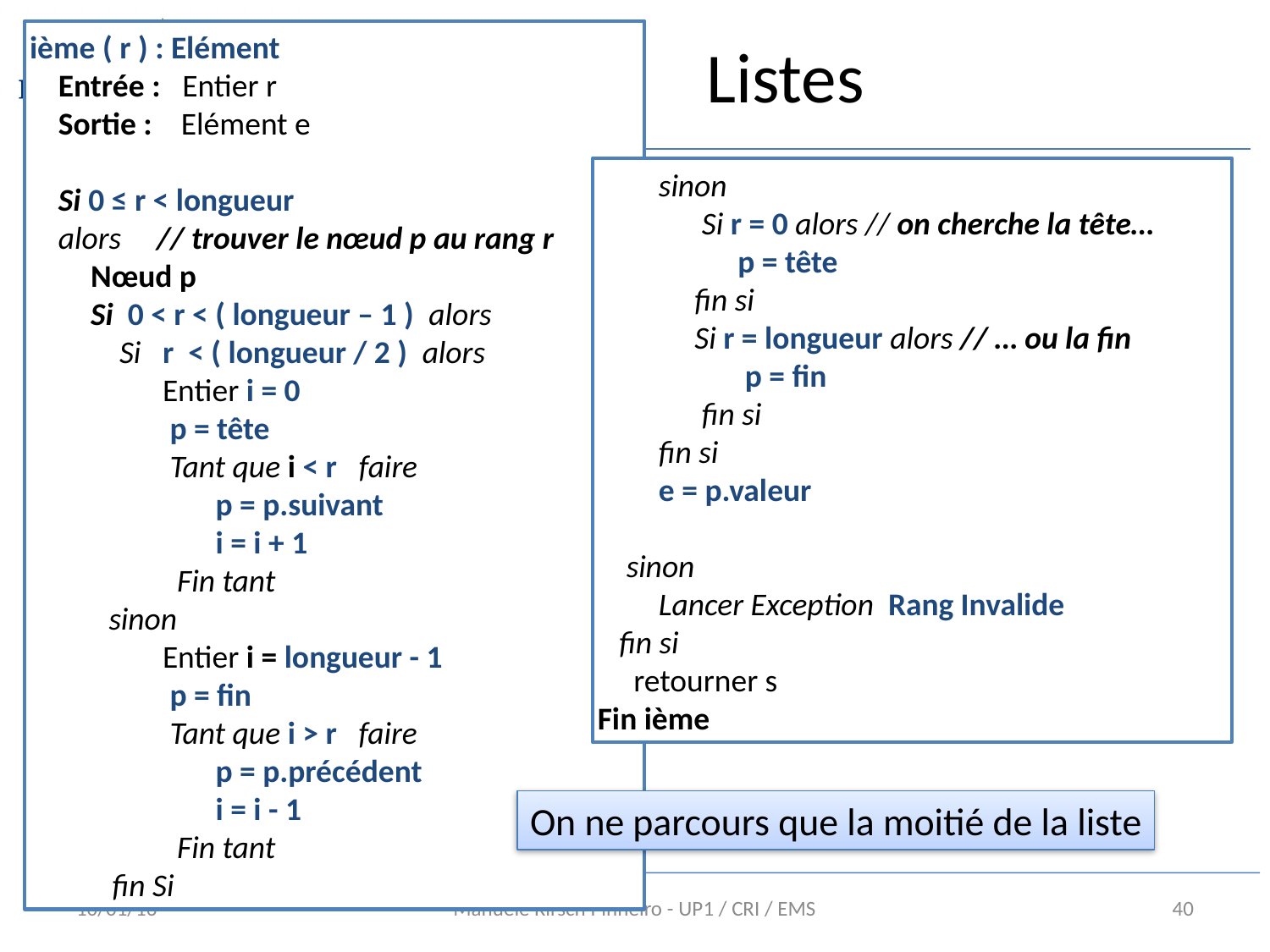

# Listes
ième ( r ) : Elément
    Entrée :   Entier r
    Sortie :    Elément e

    Si 0 ≤ r < longueur
    alors 	// trouver le nœud p au rang r
	Nœud p
	Si  0 < r < ( longueur – 1 )  alors
	    Si   r  < ( longueur / 2 )  alors
	          Entier i = 0
	           p = tête
   	           Tant que i < r   faire
	             	p = p.suivant
	             	i = i + 1
	            Fin tant
           sinon
	          Entier i = longueur - 1
	           p = fin
   	           Tant que i > r   faire
	             	p = p.précédent
	             	i = i - 1
	            Fin tant
	   fin Si
	sinon
	      Si r = 0 alors // on cherche la tête…
	           p = tête
	     fin si
	     Si r = longueur alors // … ou la fin
	            p = fin
	      fin si
	fin si
	e = p.valeur

    sinon
	Lancer Exception  Rang Invalide
   fin si
     retourner s
Fin ième
On ne parcours que la moitié de la liste
10/01/16
Manuele Kirsch Pinheiro - UP1 / CRI / EMS
40